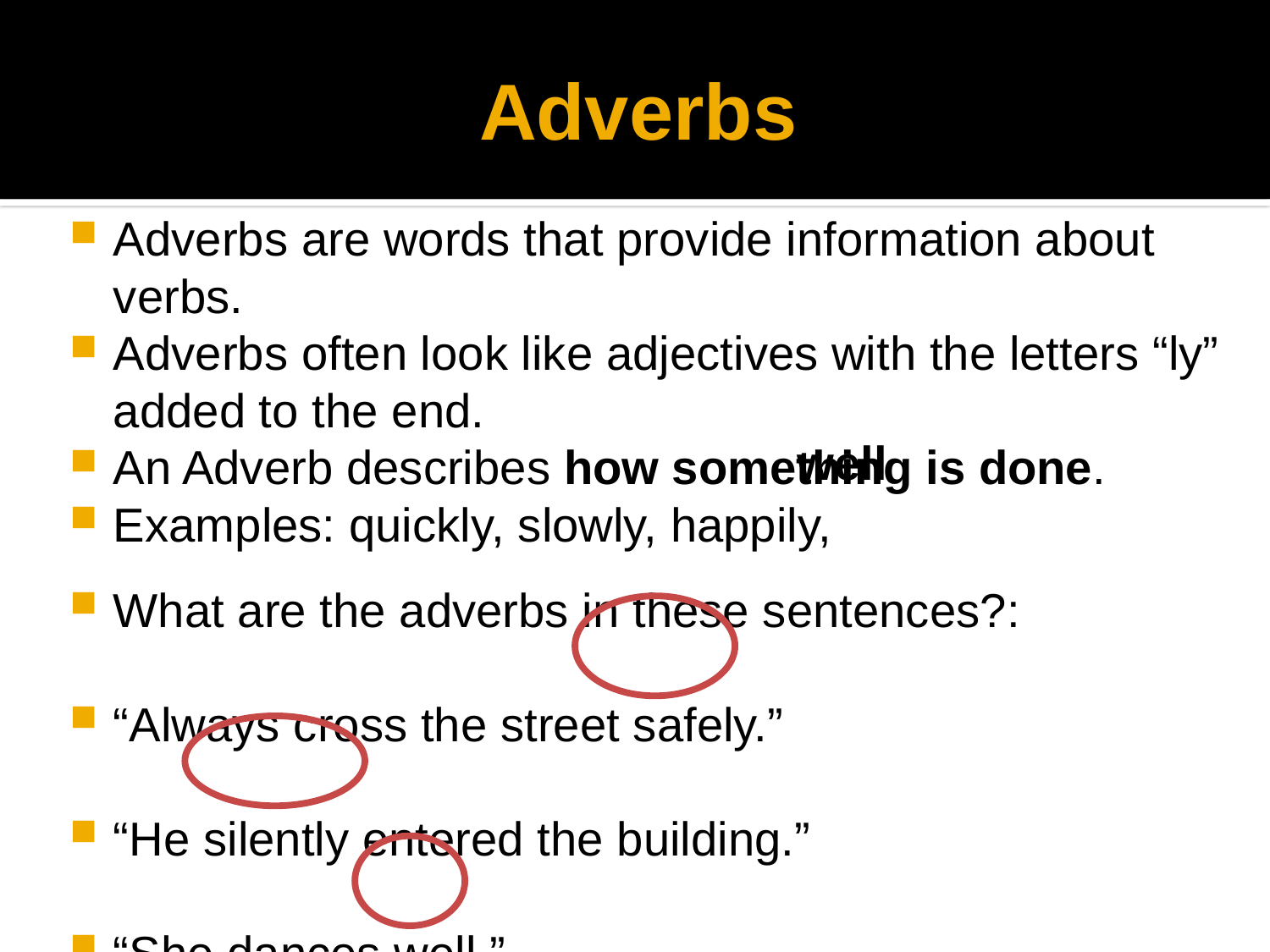

# Adverbs
Adverbs are words that provide information about verbs.
Adverbs often look like adjectives with the letters “ly” added to the end.
An Adverb describes how something is done.
Examples: quickly, slowly, happily,
What are the adverbs in these sentences?:
“Always cross the street safely.”
“He silently entered the building.”
“She dances well.”
well